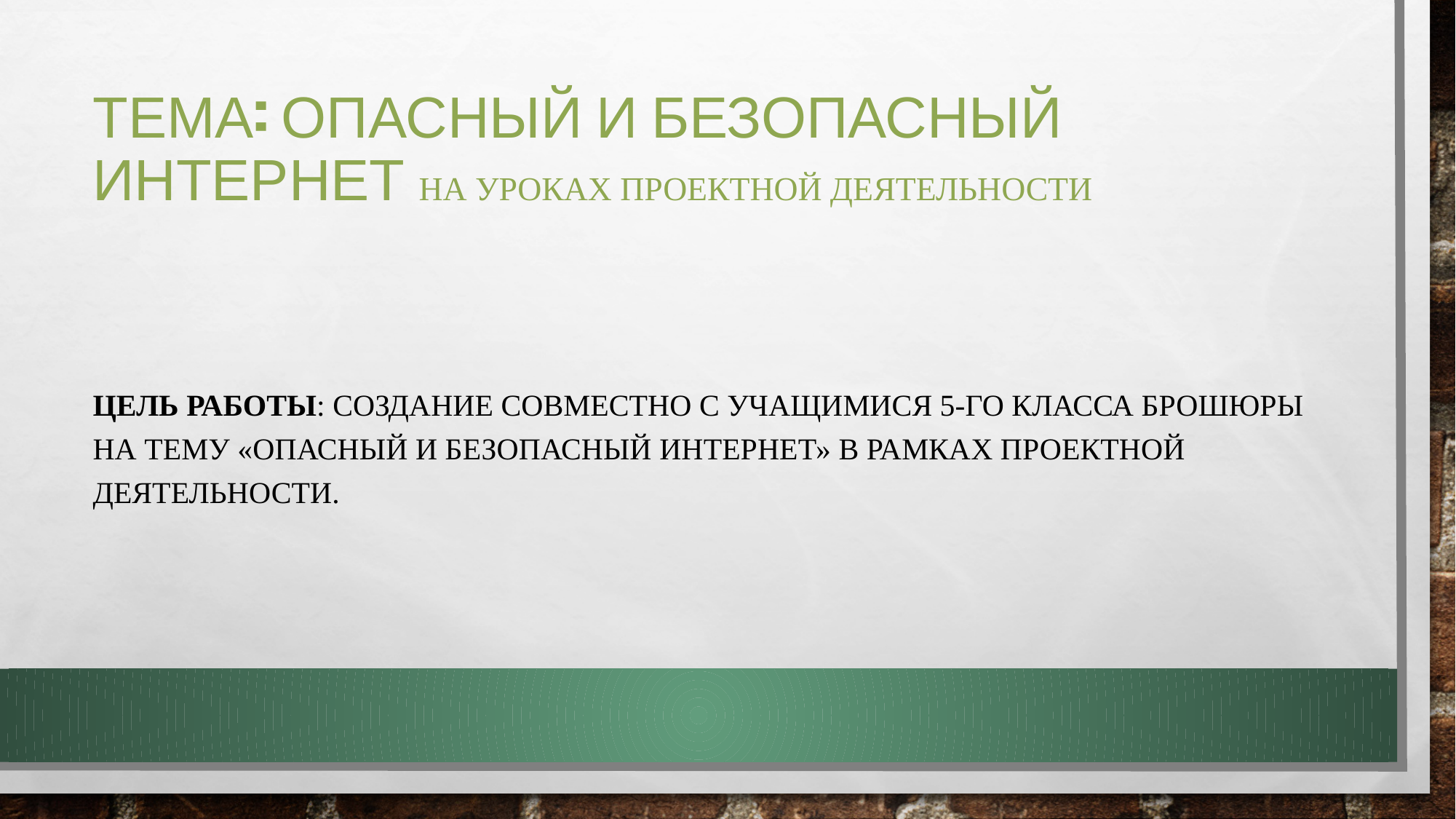

# Тема: Опасный и безопасный интернет на уроках проектной деятельности
Цель работы: СОЗДАНИЕ СОВМЕСТНО С УЧАЩИМИСЯ 5-ГО КЛАССА БРОШЮРЫ НА ТЕМУ «Опасный и безопасный интернет» в рамках проектной деятельности.